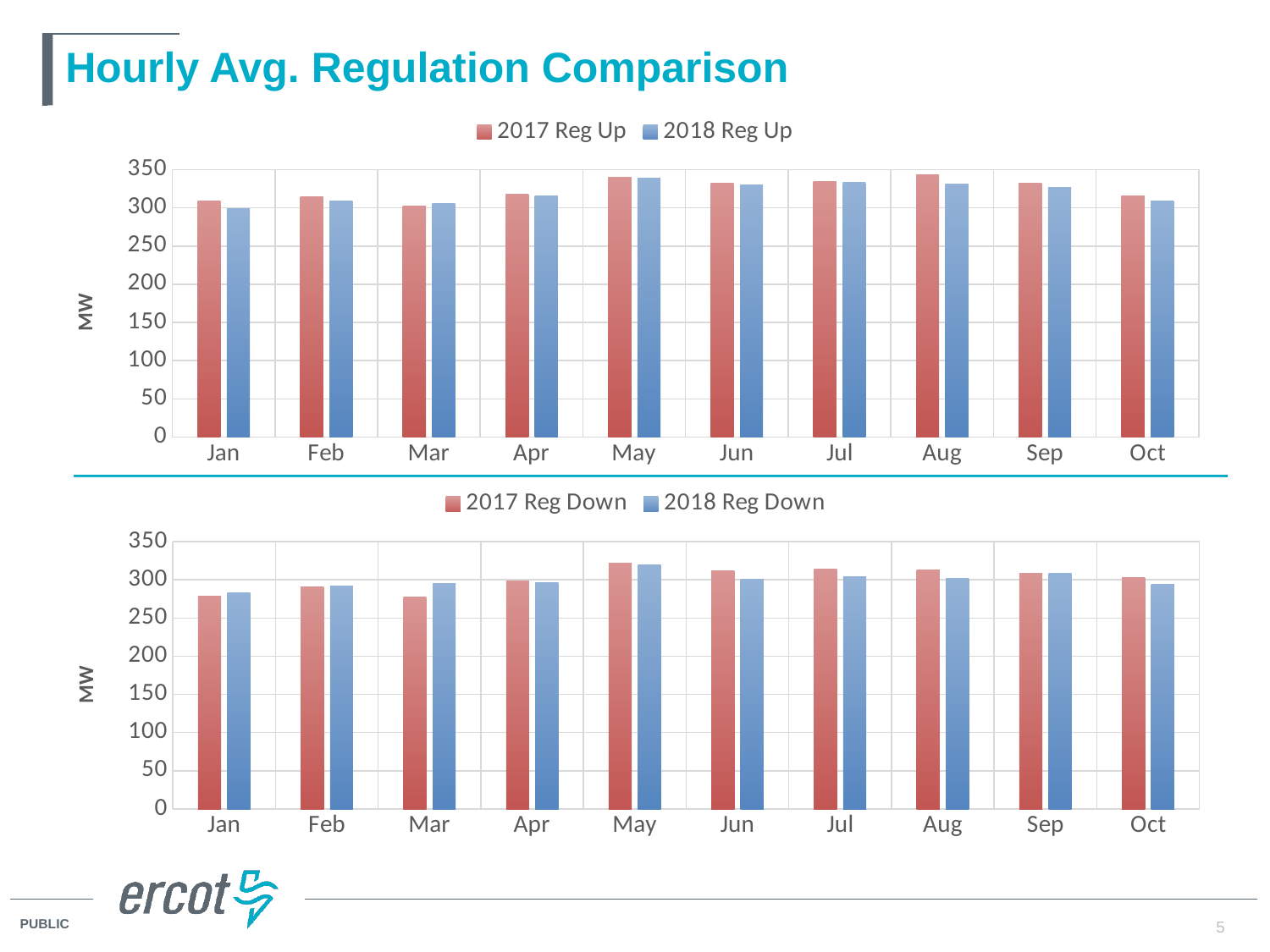

# Hourly Avg. Regulation Comparison

### Chart

| Category | 2017 Reg Up | 2018 Reg Up |
|---|---|---|
| Jan | 309.0 | 299.0 |
| Feb | 315.0 | 309.0 |
| Mar | 302.0 | 306.0 |
| Apr | 318.0 | 316.0 |
| May | 340.0 | 339.0 |
| Jun | 332.0 | 330.0 |
| Jul | 335.0 | 333.0 |
| Aug | 343.125 | 331.0416666666667 |
| Sep | 332.5833333333333 | 326.375 |
| Oct | 315.9583333333333 | 308.5833333333333 |

### Chart

| Category | 2017 Reg Down | 2018 Reg Down |
|---|---|---|
| Jan | 279.0 | 283.0 |
| Feb | 291.0 | 292.0 |
| Mar | 277.0 | 295.0 |
| Apr | 298.0 | 296.0 |
| May | 322.0 | 320.0 |
| Jun | 312.0 | 301.0 |
| Jul | 314.0 | 304.0 |
| Aug | 312.5 | 301.7083333333333 |
| Sep | 308.9583333333333 | 308.7916666666667 |
| Oct | 302.9583333333333 | 293.8333333333333 |